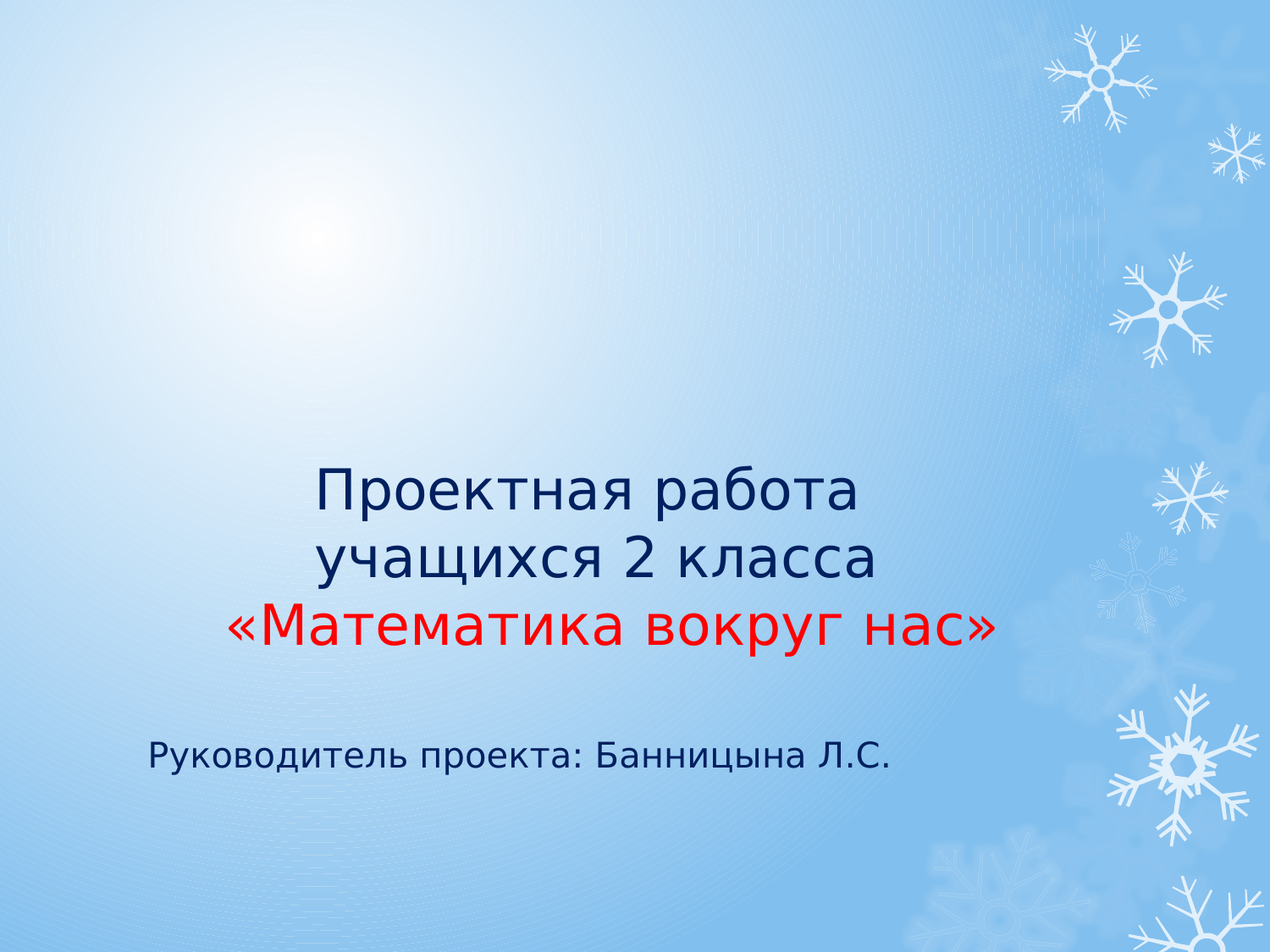

# Проектная работа учащихся 2 класса «Математика вокруг нас»

Руководитель проекта: Банницына Л.С.